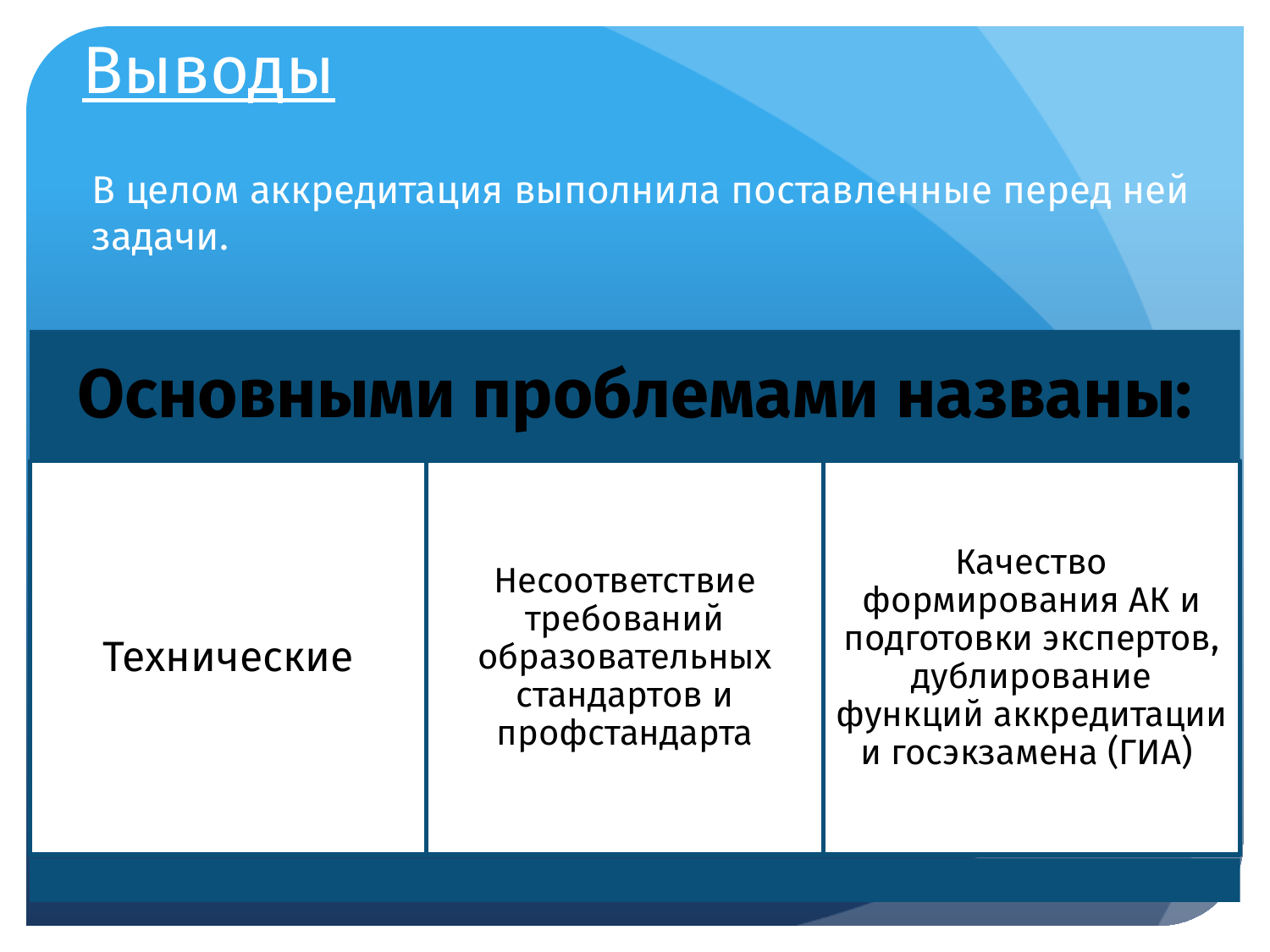

# Выводы
В целом аккредитация выполнила поставленные перед ней задачи.

Основными проблемами названы:
Технические
Несоответствие требований образовательных стандартов и профстандарта
Качество формирования АК и подготовки экспертов, дублирование функций аккредитации и госэкзамена (ГИА)